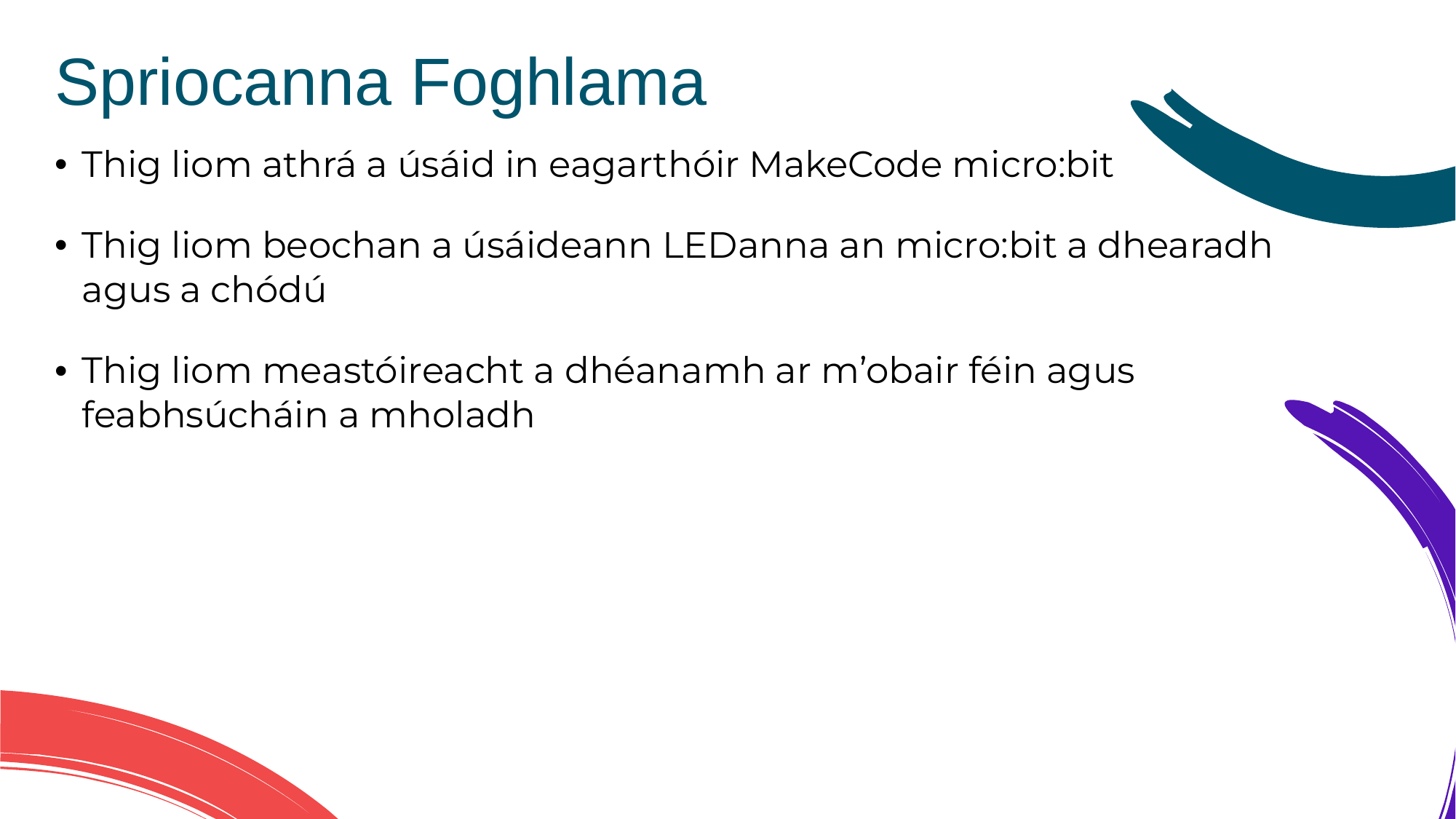

# Spriocanna Foghlama
Thig liom athrá a úsáid in eagarthóir MakeCode micro:bit
Thig liom beochan a úsáideann LEDanna an micro:bit a dhearadh agus a chódú
Thig liom meastóireacht a dhéanamh ar m’obair féin agus feabhsúcháin a mholadh